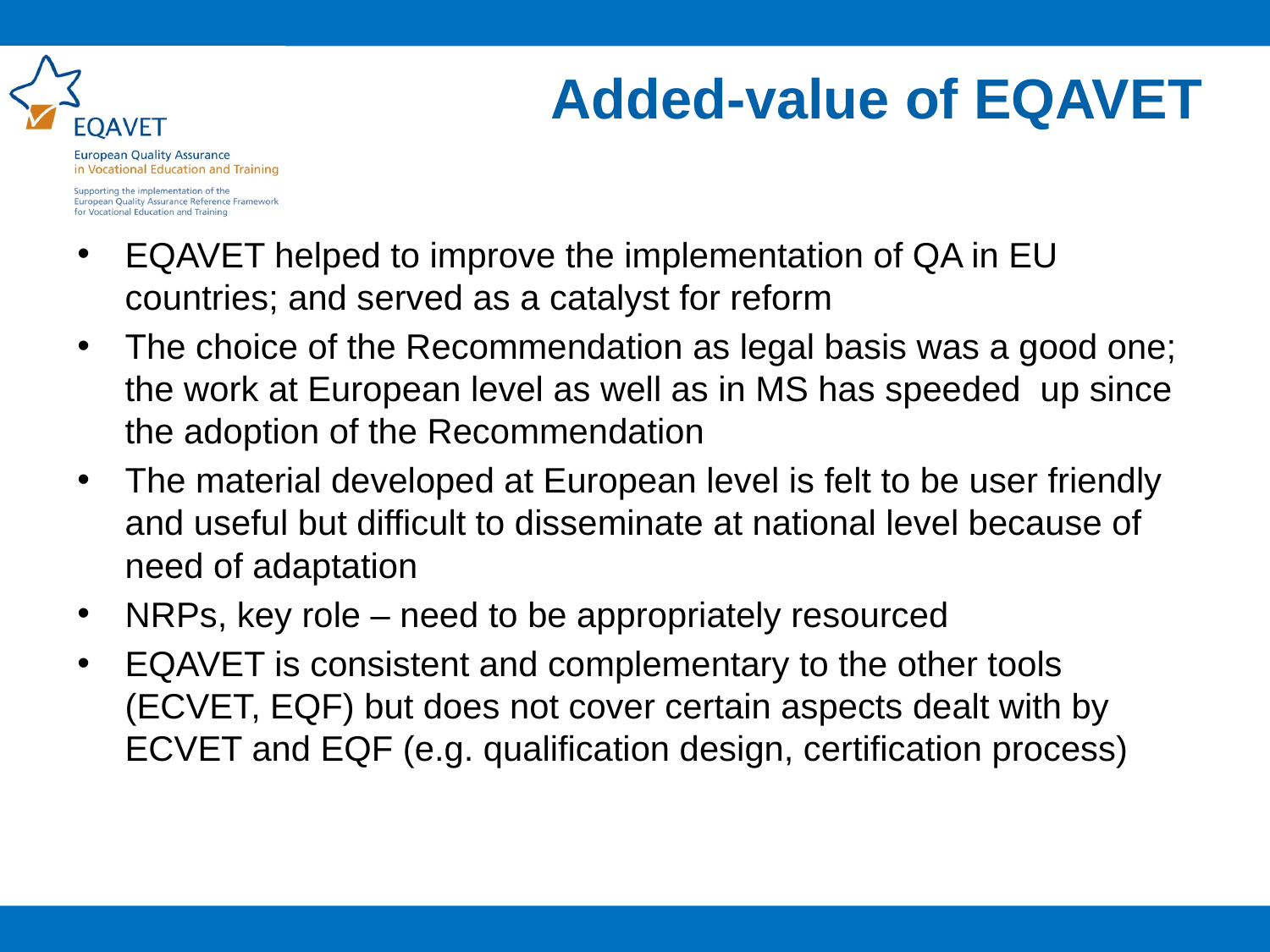

Added-value of EQAVET
EQAVET helped to improve the implementation of QA in EU countries; and served as a catalyst for reform
The choice of the Recommendation as legal basis was a good one; the work at European level as well as in MS has speeded  up since the adoption of the Recommendation
The material developed at European level is felt to be user friendly and useful but difficult to disseminate at national level because of need of adaptation
NRPs, key role – need to be appropriately resourced
EQAVET is consistent and complementary to the other tools (ECVET, EQF) but does not cover certain aspects dealt with by ECVET and EQF (e.g. qualification design, certification process)